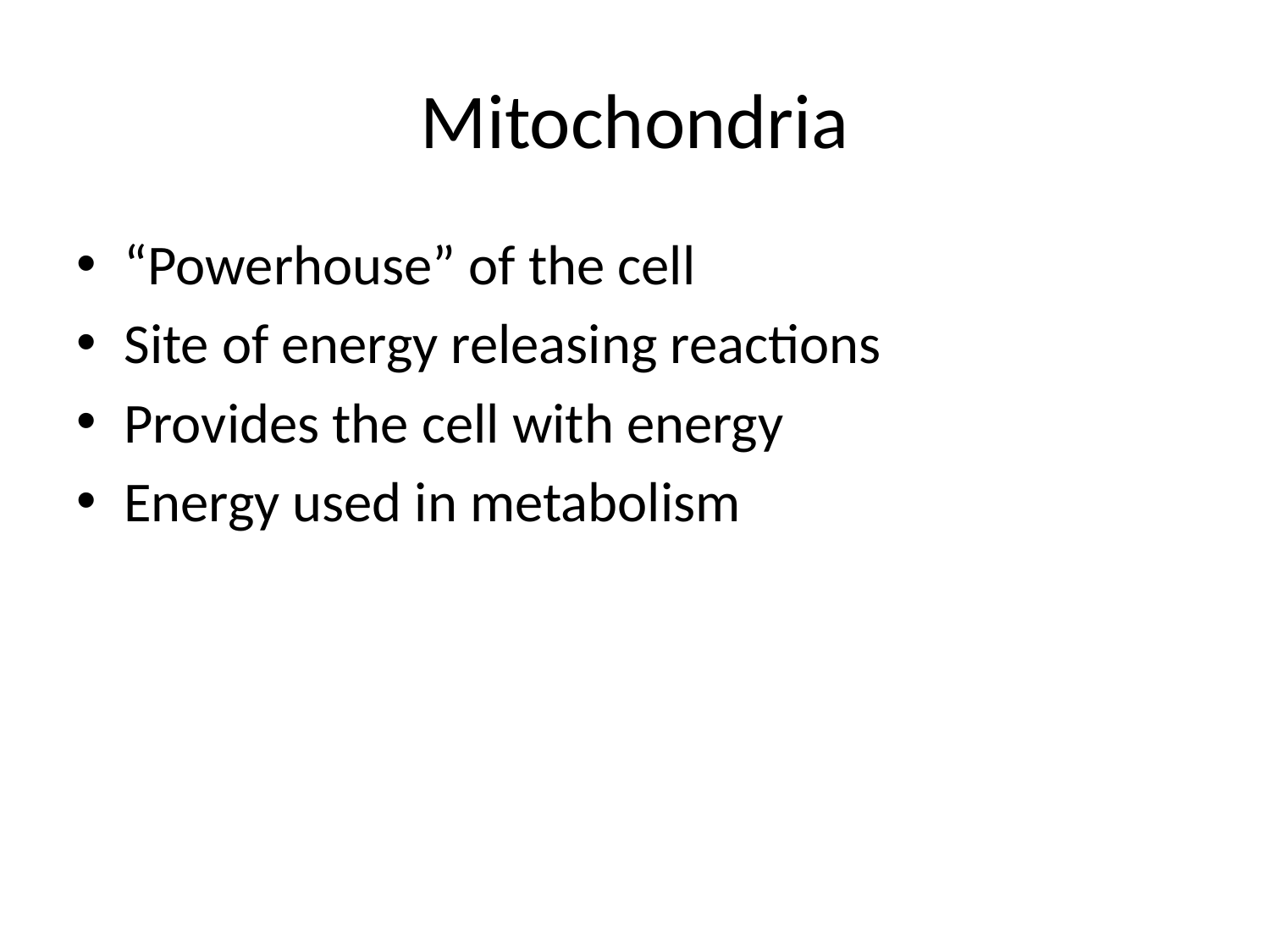

# Mitochondria
“Powerhouse” of the cell
Site of energy releasing reactions
Provides the cell with energy
Energy used in metabolism